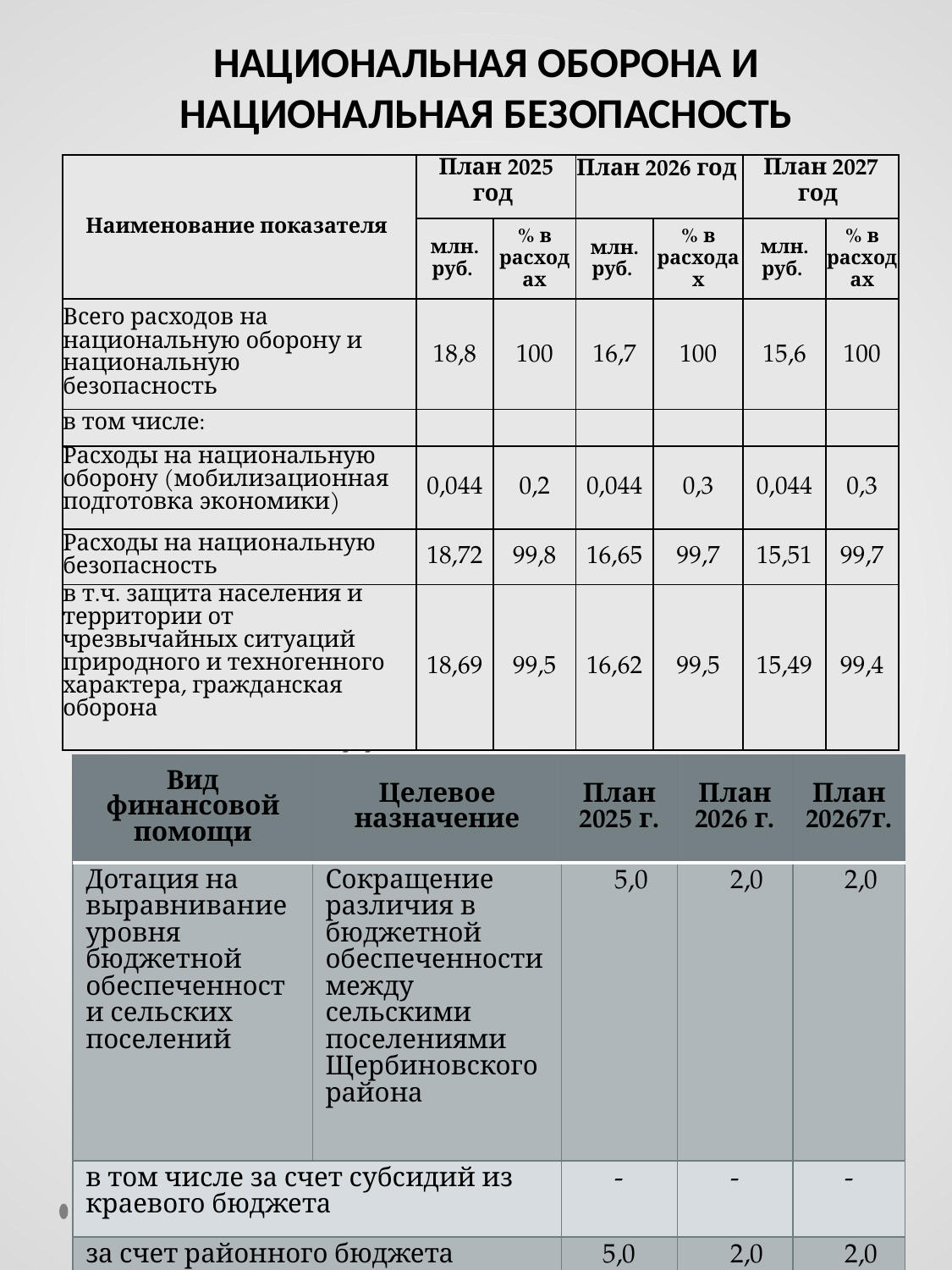

НАЦИОНАЛЬНАЯ ОБОРОНА И НАЦИОНАЛЬНАЯ БЕЗОПАСНОСТЬ
| Наименование показателя | План 2025 год |  | План 2026 год |  | План 2027 год |  |
| --- | --- | --- | --- | --- | --- | --- |
|  | млн. руб. | % в расходах | млн. руб. | % в расходах | млн. руб. | % в расходах |
| Всего расходов на национальную оборону и национальную безопасность | 18,8 | 100 | 16,7 | 100 | 15,6 | 100 |
| в том числе: |  |  |  |  |  |  |
| Расходы на национальную оборону (мобилизационная подготовка экономики) | 0,044 | 0,2 | 0,044 | 0,3 | 0,044 | 0,3 |
| Расходы на национальную безопасность | 18,72 | 99,8 | 16,65 | 99,7 | 15,51 | 99,7 |
| в т.ч. защита населения и территории от чрезвычайных ситуаций природного и техногенного характера, гражданская оборона | 18,69 | 99,5 | 16,62 | 99,5 | 15,49 | 99,4 |
МЕЖБЮДЖЕТНЫЕ ТРАНСФЕРТЫ
| Вид финансовой помощи | Целевое назначение | План 2025 г. | План 2026 г. | План 20267г. |
| --- | --- | --- | --- | --- |
| Дотация на выравнивание уровня бюджетной обеспеченности сельских поселений | Сокращение различия в бюджетной обеспеченности между сельскими поселениями Щербиновского района | 5,0 | 2,0 | 2,0 |
| в том числе за счет субсидий из краевого бюджета |  | - | - | - |
| за счет районного бюджета |  | 5,0 | 2,0 | 2,0 |